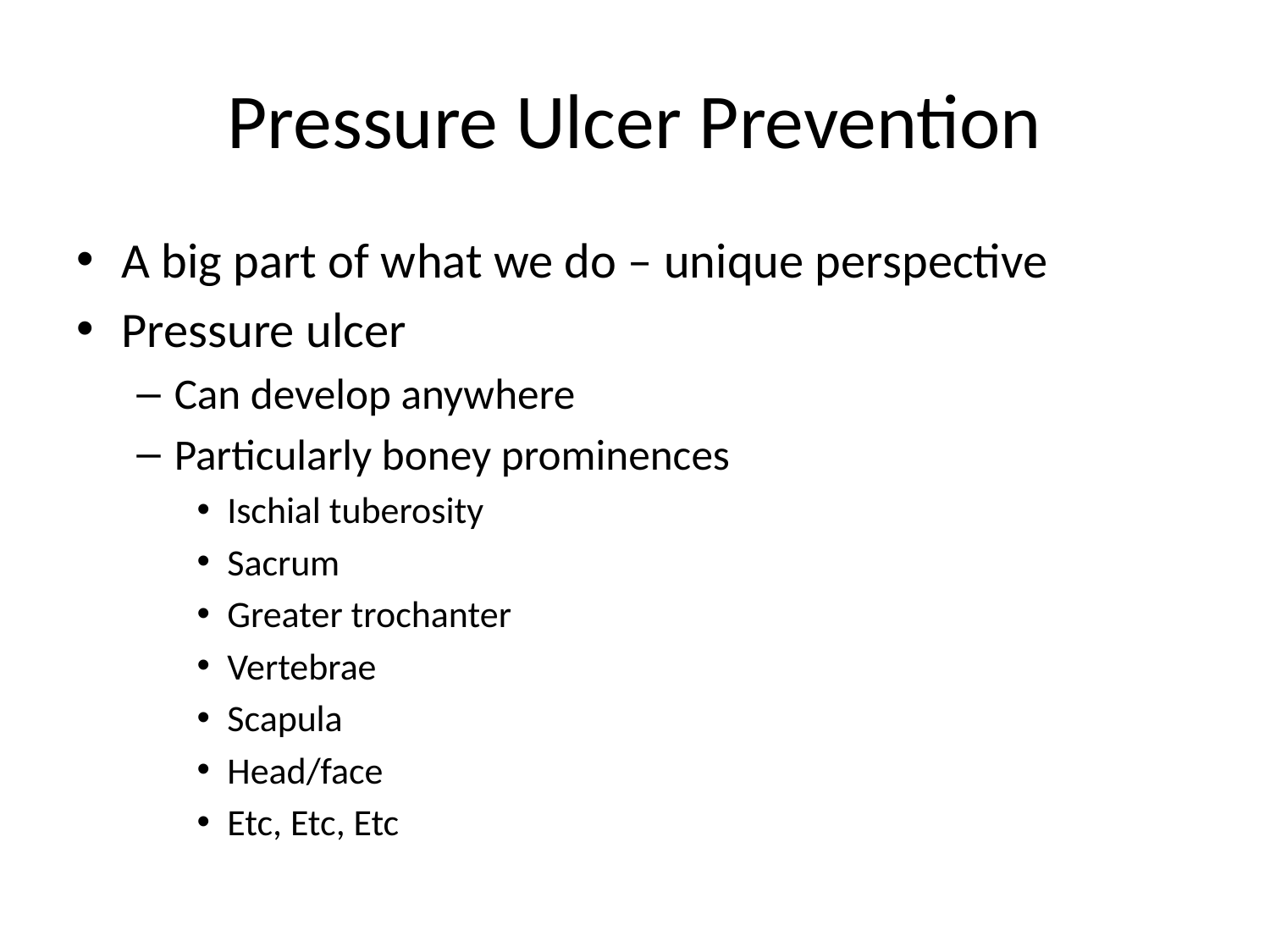

# Pressure Ulcer Prevention
A big part of what we do – unique perspective
Pressure ulcer
Can develop anywhere
Particularly boney prominences
Ischial tuberosity
Sacrum
Greater trochanter
Vertebrae
Scapula
Head/face
Etc, Etc, Etc